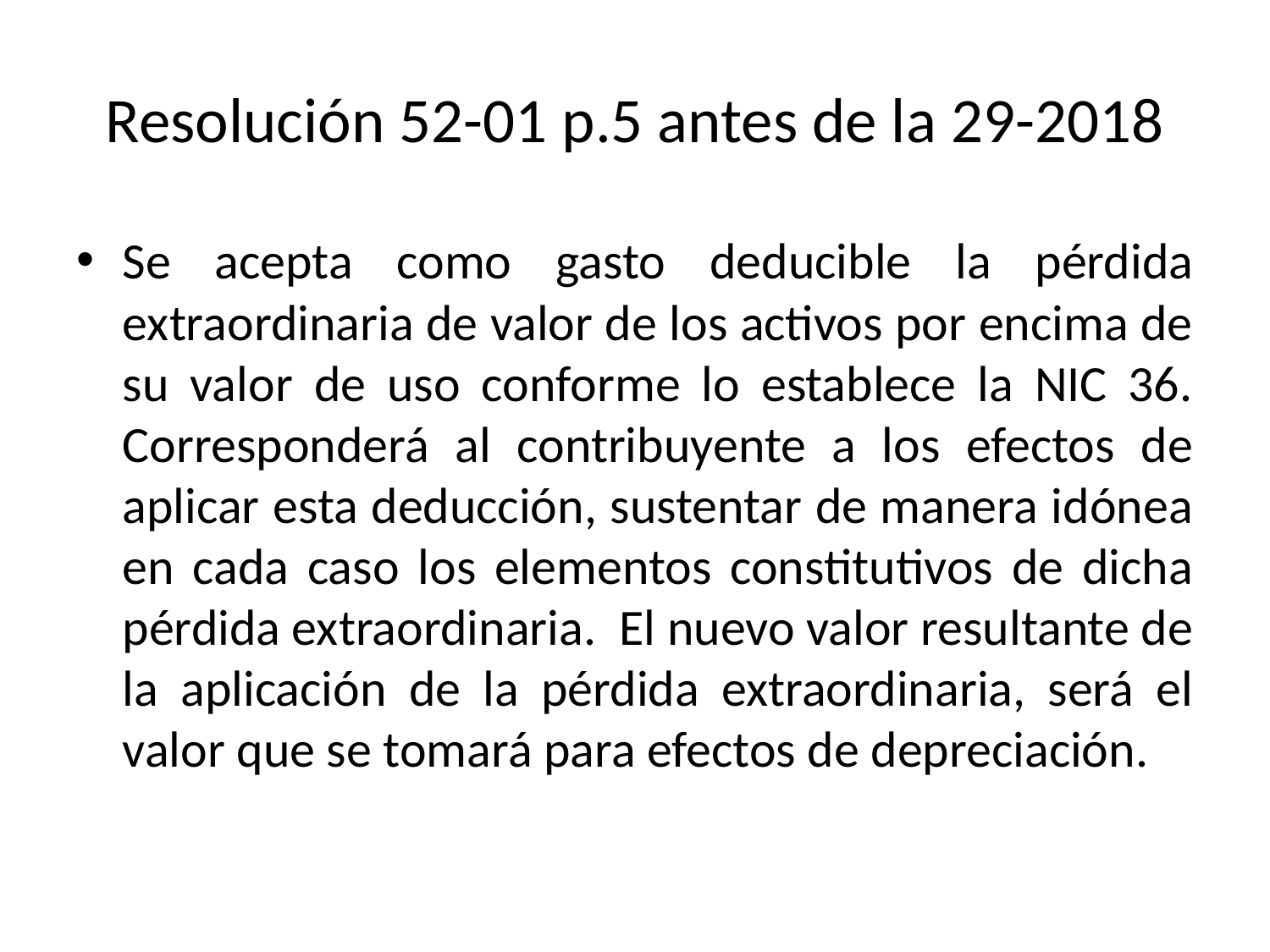

# Resolución 52-01 p.5 antes de la 29-2018
Se acepta como gasto deducible la pérdida extraordinaria de valor de los activos por encima de su valor de uso conforme lo establece la NIC 36. Corresponderá al contribuyente a los efectos de aplicar esta deducción, sustentar de manera idónea en cada caso los elementos constitutivos de dicha pérdida extraordinaria.  El nuevo valor resultante de la aplicación de la pérdida extraordinaria, será el valor que se tomará para efectos de depreciación.